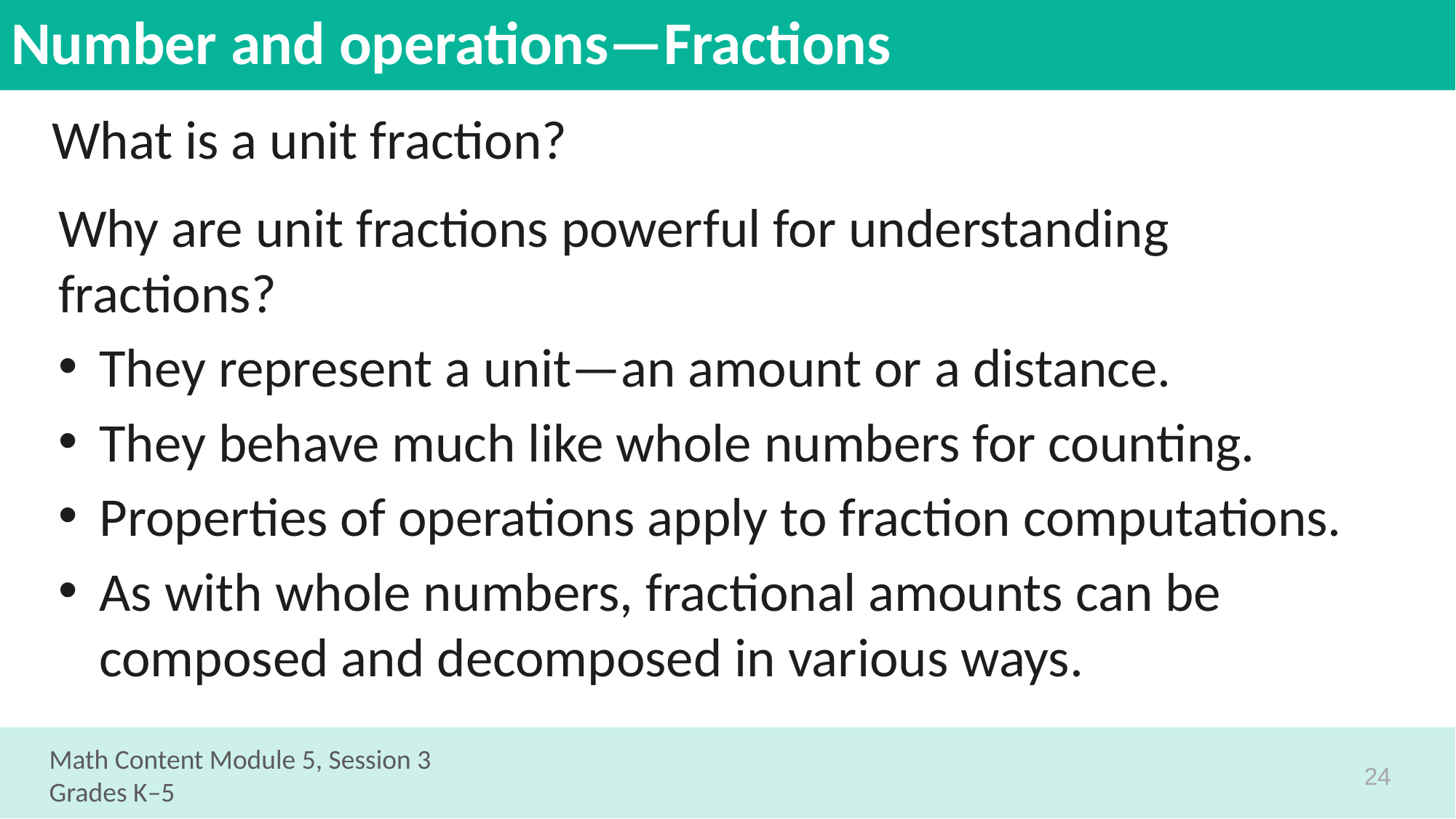

# Number and operations—Fractions
What is a unit fraction?

Why are unit fractions powerful for understanding fractions?
They represent a unit—an amount or a distance.
They behave much like whole numbers for counting.
Properties of operations apply to fraction computations.
As with whole numbers, fractional amounts can be composed and decomposed in various ways.
Math Content Module 5, Session 3
Grades K–5
24